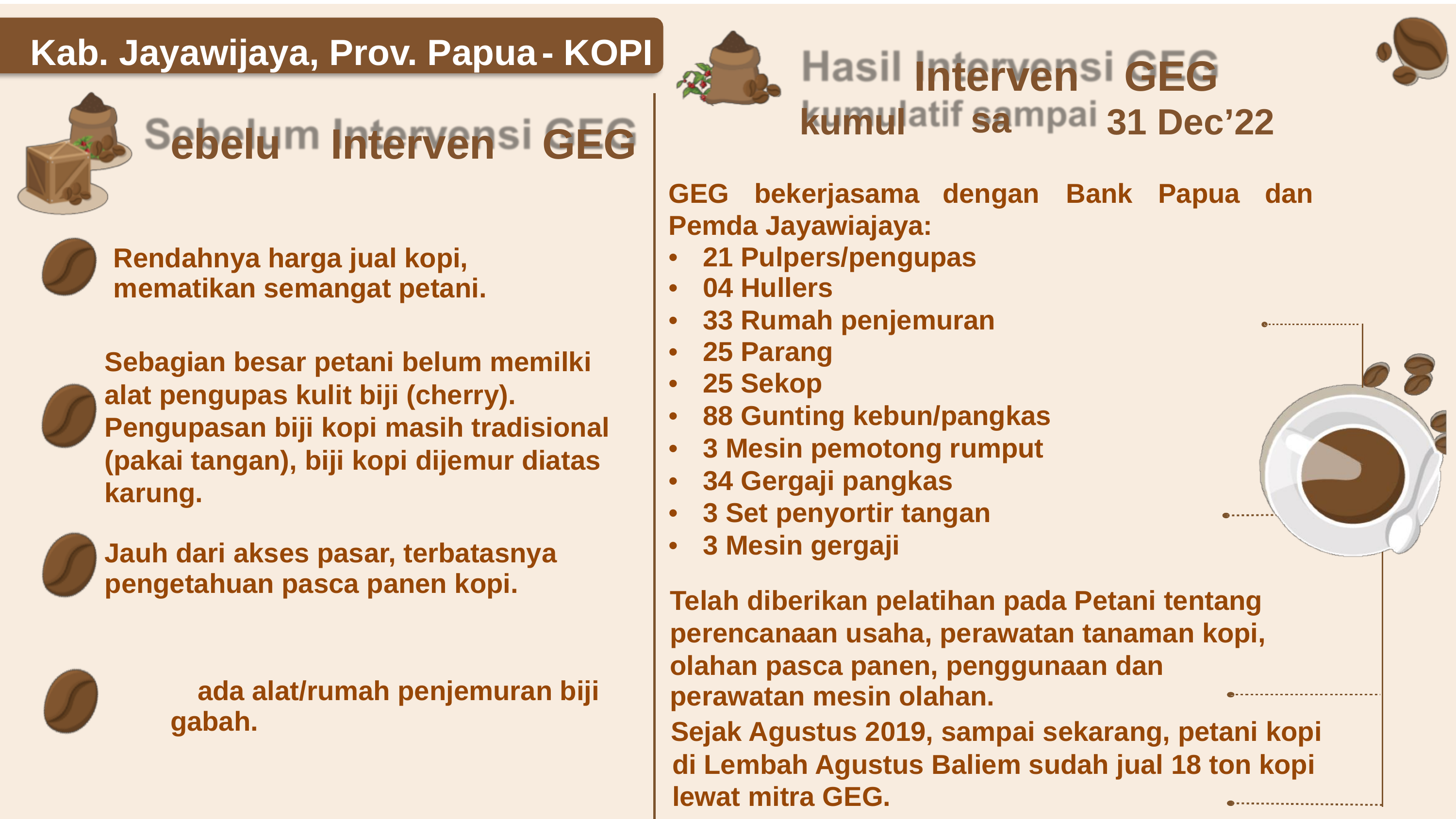

Kab. Jayawijaya, Prov. Papua
- KOPI

Hasil

si

Interven
sa
GEG

atif

mpai

S

m

si

kumul
31
Dec’22
ebelu
Interven
GEG
GEG
bekerjasama   dengan
Bank
Papua
dan
Pemda Jayawiajaya:

•
•
•
•
•
•
•
•
•
•
21 Pulpers/pengupas
04 Hullers
33 Rumah penjemuran
25 Parang
25 Sekop
88 Gunting kebun/pangkas
3 Mesin pemotong rumput
34 Gergaji pangkas
3 Set penyortir tangan
3 Mesin gergaji
Rendahnya harga jual kopi,
mematikan semangat petani.

Sebagian besar petani belum memilki
alat pengupas kulit biji (cherry). Pengupasan biji kopi masih tradisional (pakai tangan), biji kopi dijemur diatas karung.

Jauh dari akses pasar, terbatasnya
pengetahuan pasca panen kopi.
Telah diberikan pelatihan pada Petani tentang
perencanaan usaha, perawatan tanaman kopi,

Belum kopi
olahan pasca panen, penggunaan dan
perawatan mesin olahan.
ada alat/rumah penjemuran biji
gabah.

Sejak Agustus 2019, sampai sekarang, petani kopi
di Lembah Agustus Baliem sudah jual 18 ton kopi
lewat mitra GEG.